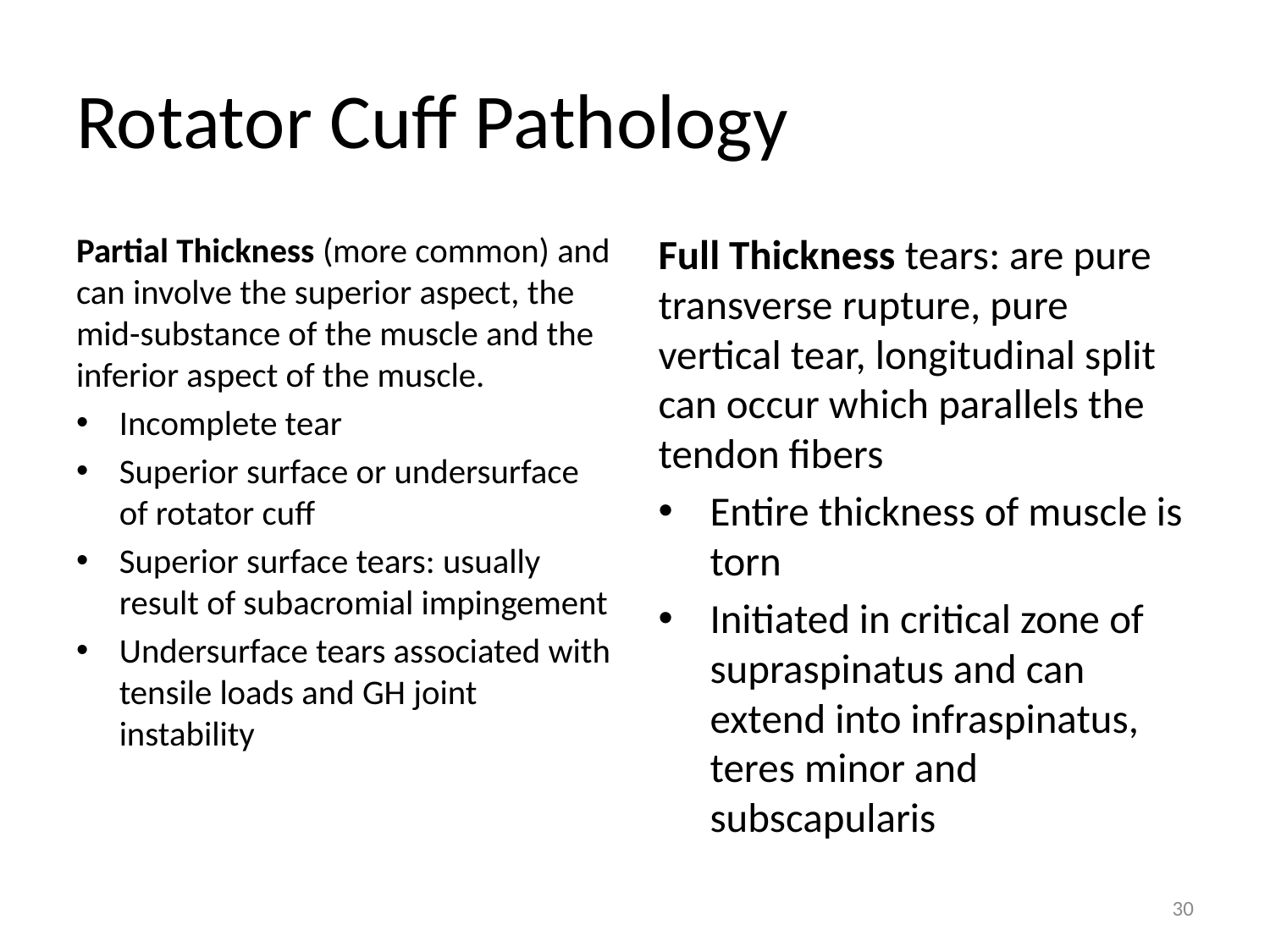

# Rotator Cuff Pathology
Partial Thickness (more common) and can involve the superior aspect, the mid-substance of the muscle and the inferior aspect of the muscle.
Incomplete tear
Superior surface or undersurface of rotator cuff
Superior surface tears: usually result of subacromial impingement
Undersurface tears associated with tensile loads and GH joint instability
Full Thickness tears: are pure transverse rupture, pure vertical tear, longitudinal split can occur which parallels the tendon fibers
Entire thickness of muscle is torn
Initiated in critical zone of supraspinatus and can extend into infraspinatus, teres minor and subscapularis

30